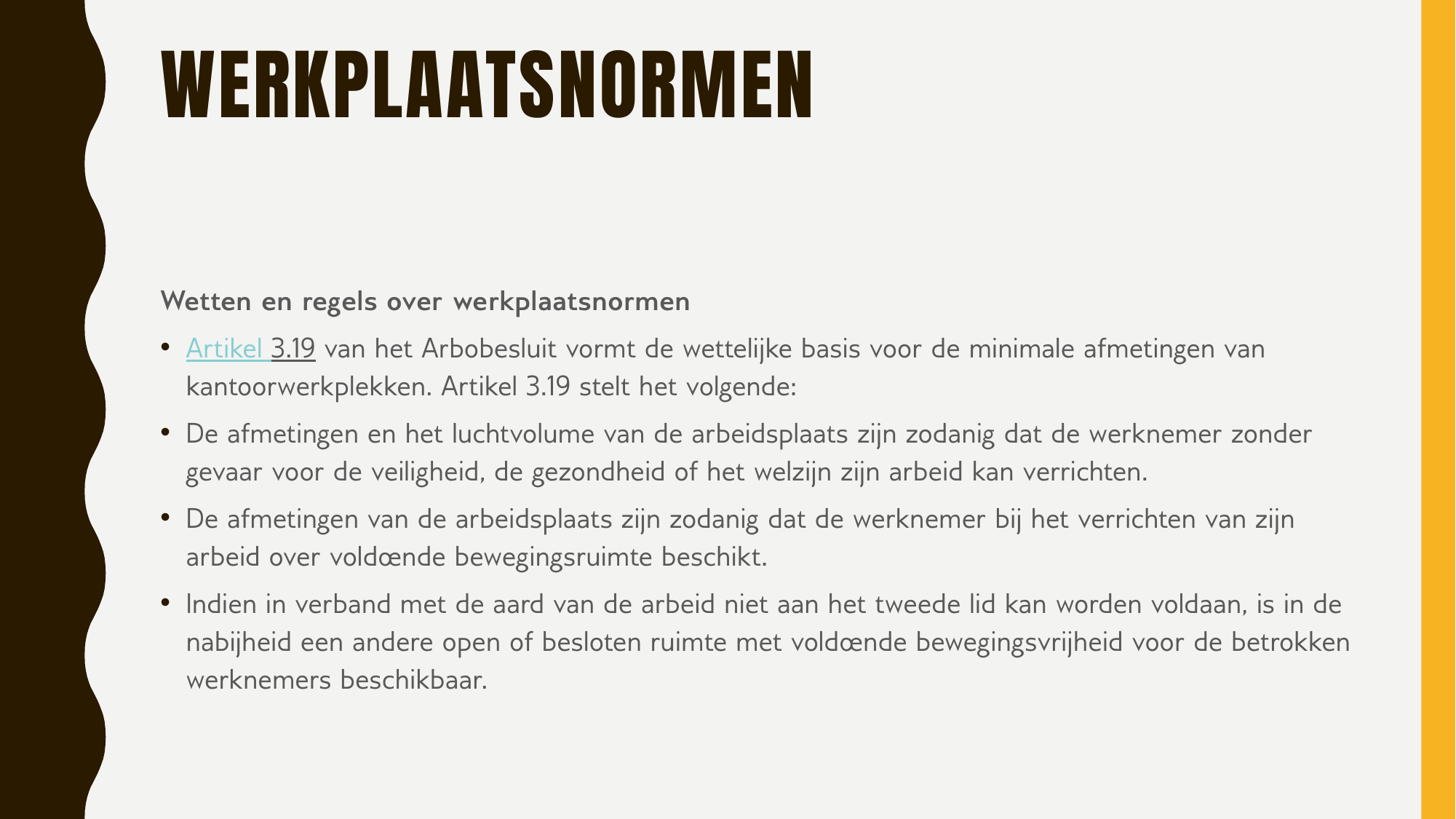

# Werkplaatsnormen
Wetten en regels over werkplaatsnormen
Artikel 3.19 van het Arbobesluit vormt de wettelijke basis voor de minimale afmetingen van kantoorwerkplekken. Artikel 3.19 stelt het volgende:
De afmetingen en het luchtvolume van de arbeidsplaats zijn zodanig dat de werknemer zonder gevaar voor de veiligheid, de gezondheid of het welzijn zijn arbeid kan verrichten.
De afmetingen van de arbeidsplaats zijn zodanig dat de werknemer bij het verrichten van zijn arbeid over voldoende bewegingsruimte beschikt.
Indien in verband met de aard van de arbeid niet aan het tweede lid kan worden voldaan, is in de nabijheid een andere open of besloten ruimte met voldoende bewegingsvrijheid voor de betrokken werknemers beschikbaar.